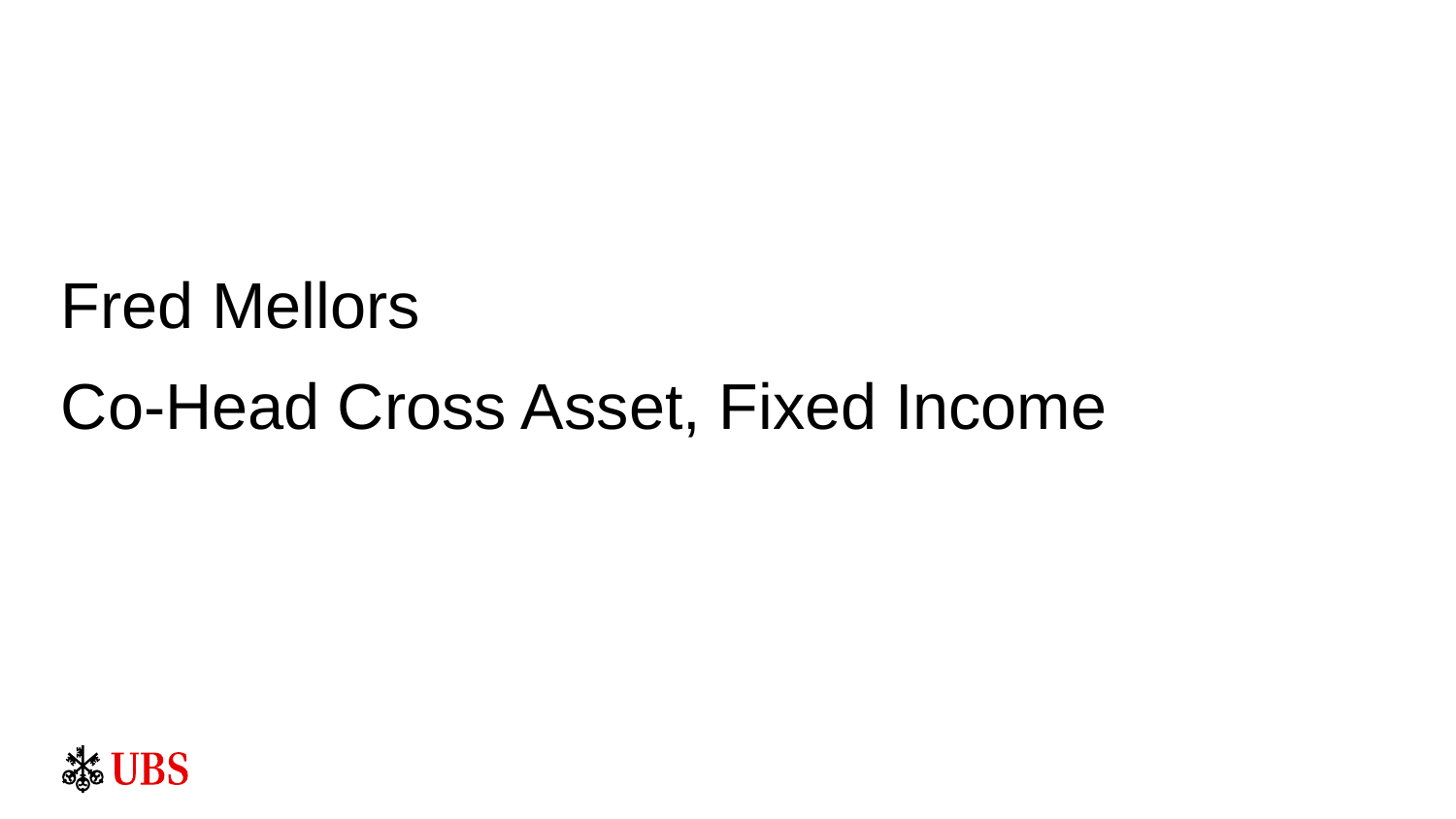

Fred Mellors
Co-Head Cross Asset, Fixed Income